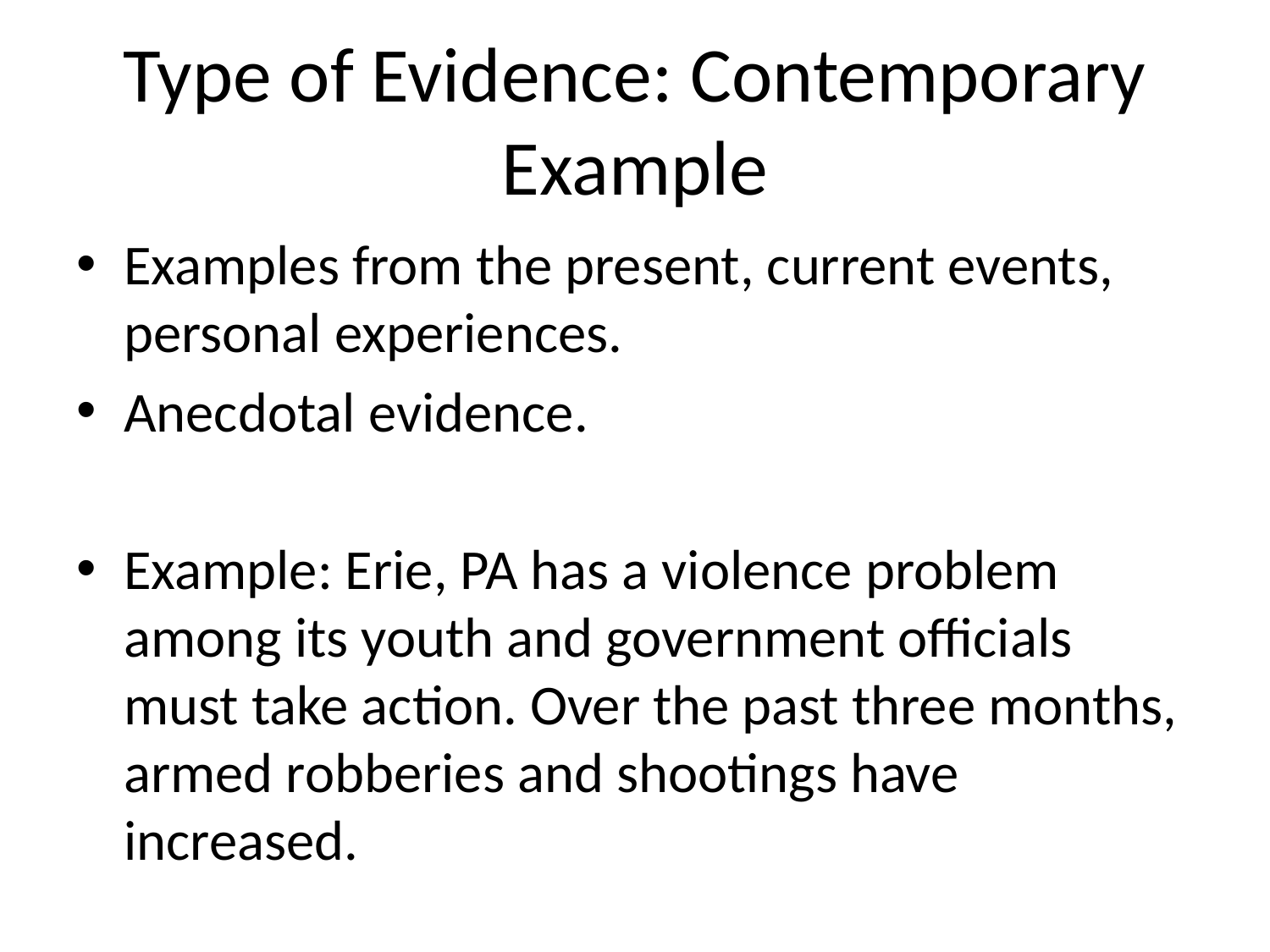

# Type of Evidence: Contemporary Example
Examples from the present, current events, personal experiences.
Anecdotal evidence.

Example: Erie, PA has a violence problem among its youth and government officials must take action. Over the past three months, armed robberies and shootings have increased.